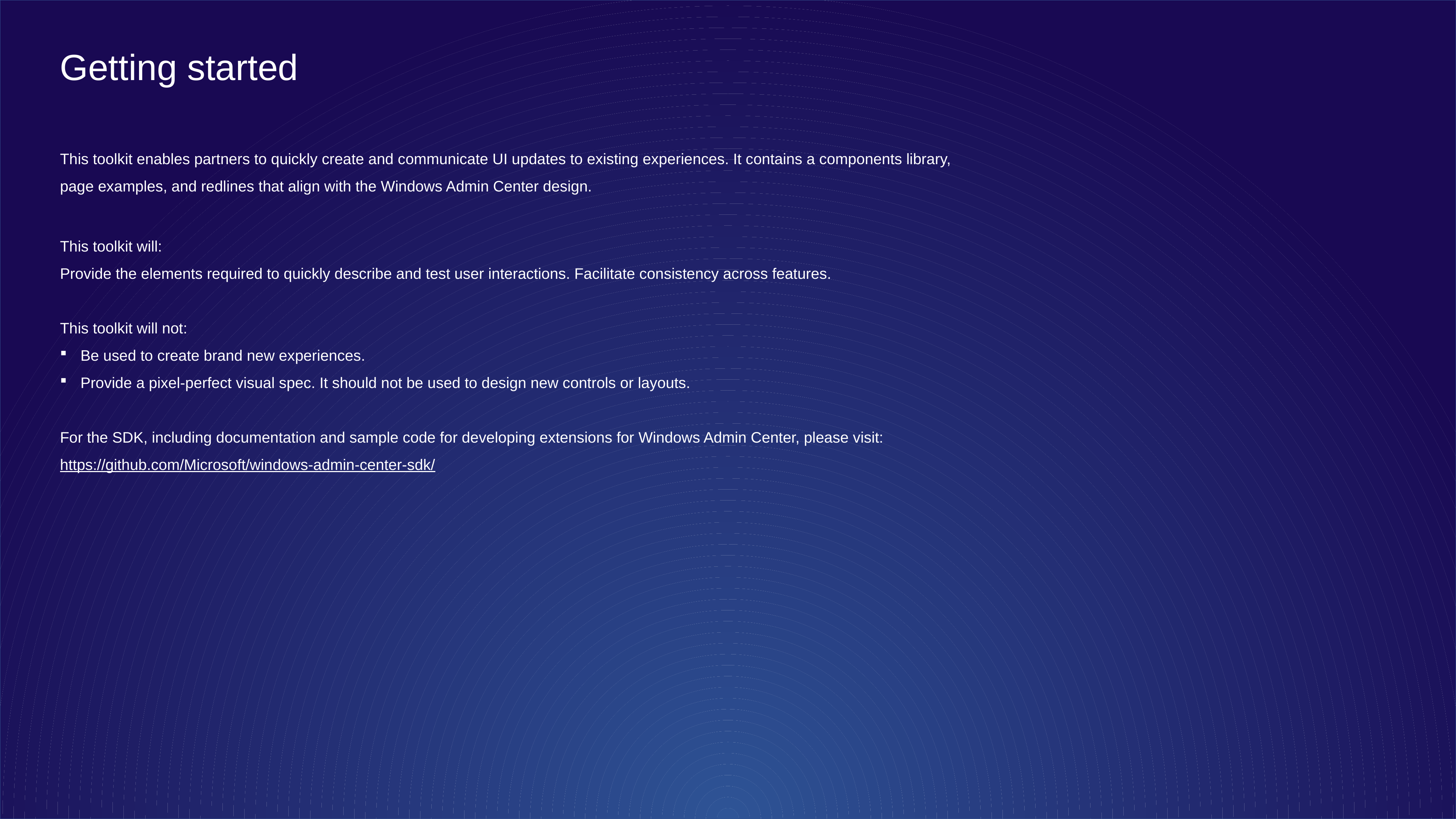

Getting started
This toolkit enables partners to quickly create and communicate UI updates to existing experiences. It contains a components library, page examples, and redlines that align with the Windows Admin Center design.

This toolkit will:
Provide the elements required to quickly describe and test user interactions. Facilitate consistency across features.

This toolkit will not:
Be used to create brand new experiences.
Provide a pixel-perfect visual spec. It should not be used to design new controls or layouts.

For the SDK, including documentation and sample code for developing extensions for Windows Admin Center, please visit: https://github.com/Microsoft/windows-admin-center-sdk/